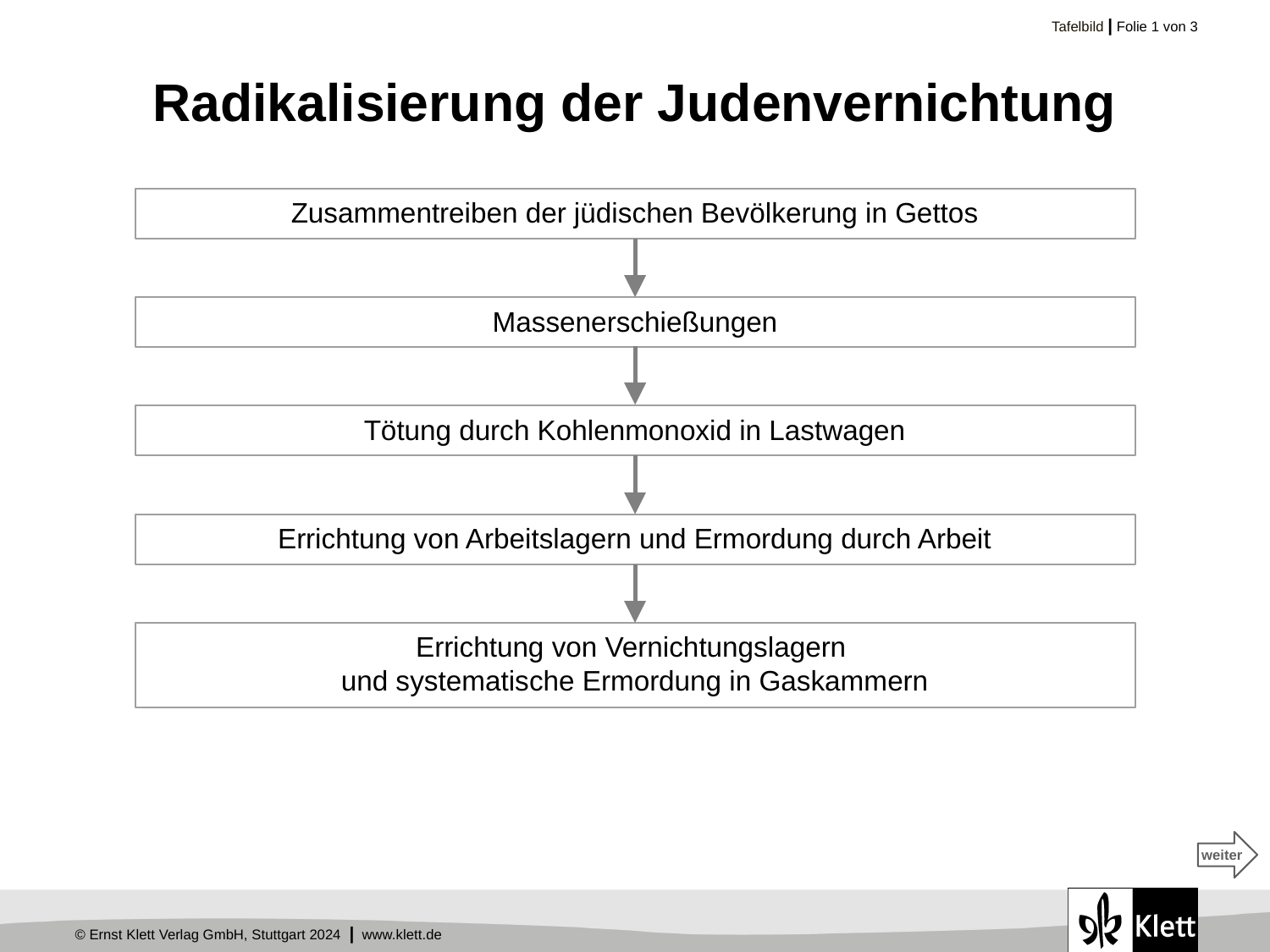

# Radikalisierung der Judenvernichtung
Zusammentreiben der jüdischen Bevölkerung in Gettos
Massenerschießungen
Tötung durch Kohlenmonoxid in Lastwagen
Errichtung von Arbeitslagern und Ermordung durch Arbeit
Errichtung von Vernichtungslagern
und systematische Ermordung in Gaskammern
weiter